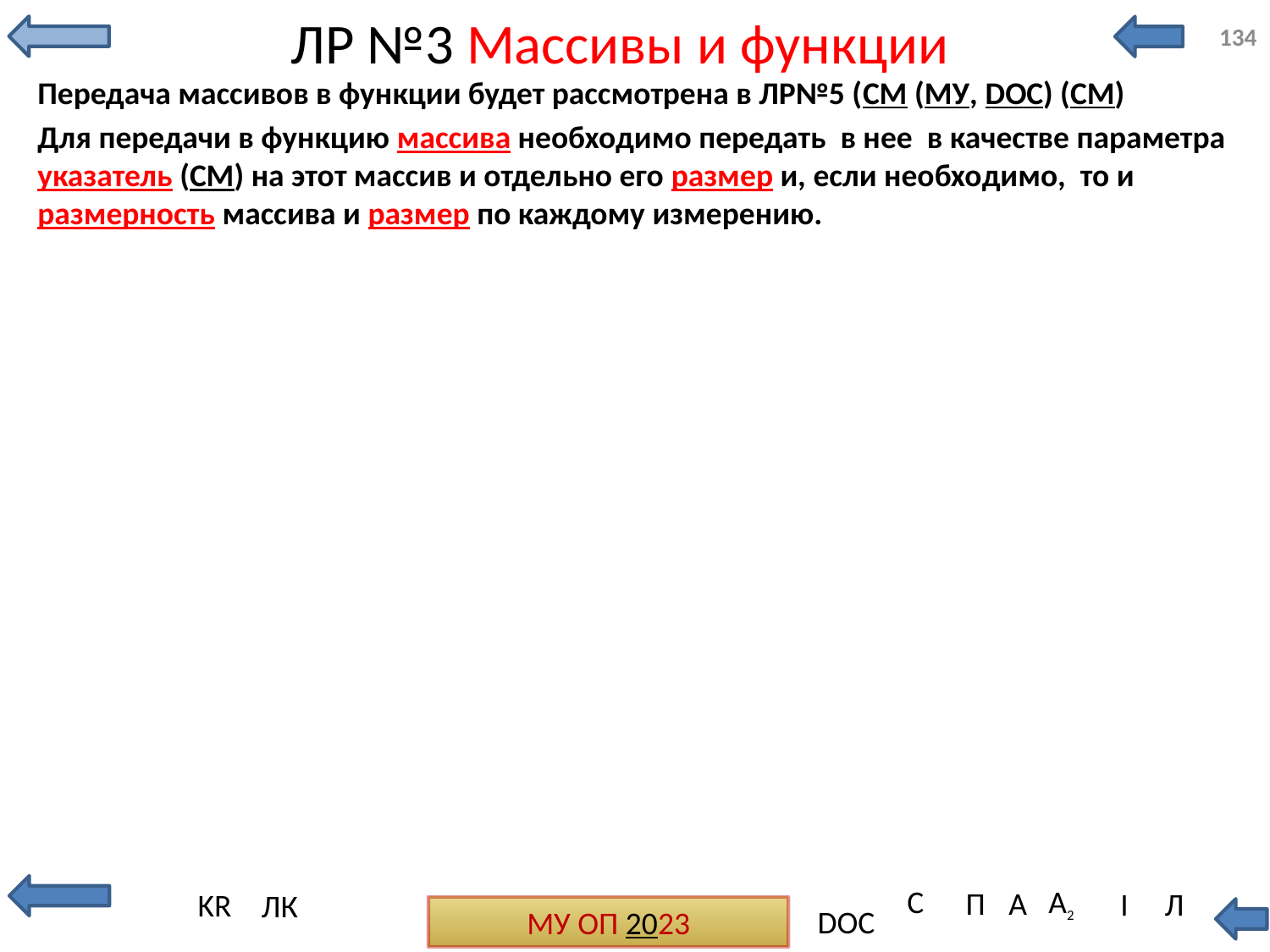

# ЛР №3 Массивы и функции
134
Передача массивов в функции будет рассмотрена в ЛР№5 (СМ (МУ, DOC) (СМ)
Для передачи в функцию массива необходимо передать  в нее  в качестве параметра указатель (СМ) на этот массив и отдельно его размер и, если необходимо,  то и размерность массива и размер по каждому измерению.